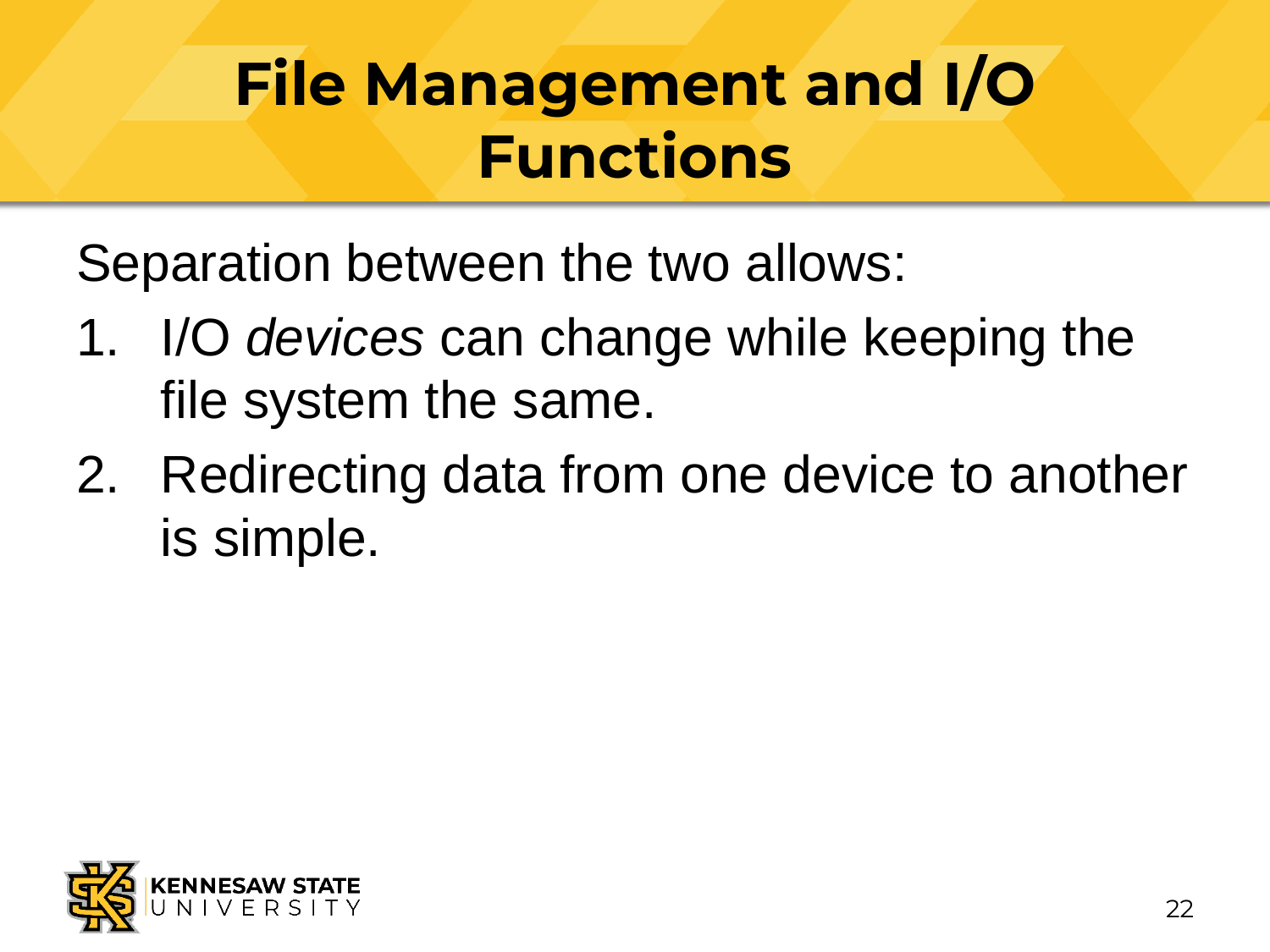

# File Management and I/O Functions
Separation between the two allows:
I/O devices can change while keeping the file system the same.
Redirecting data from one device to another is simple.
22